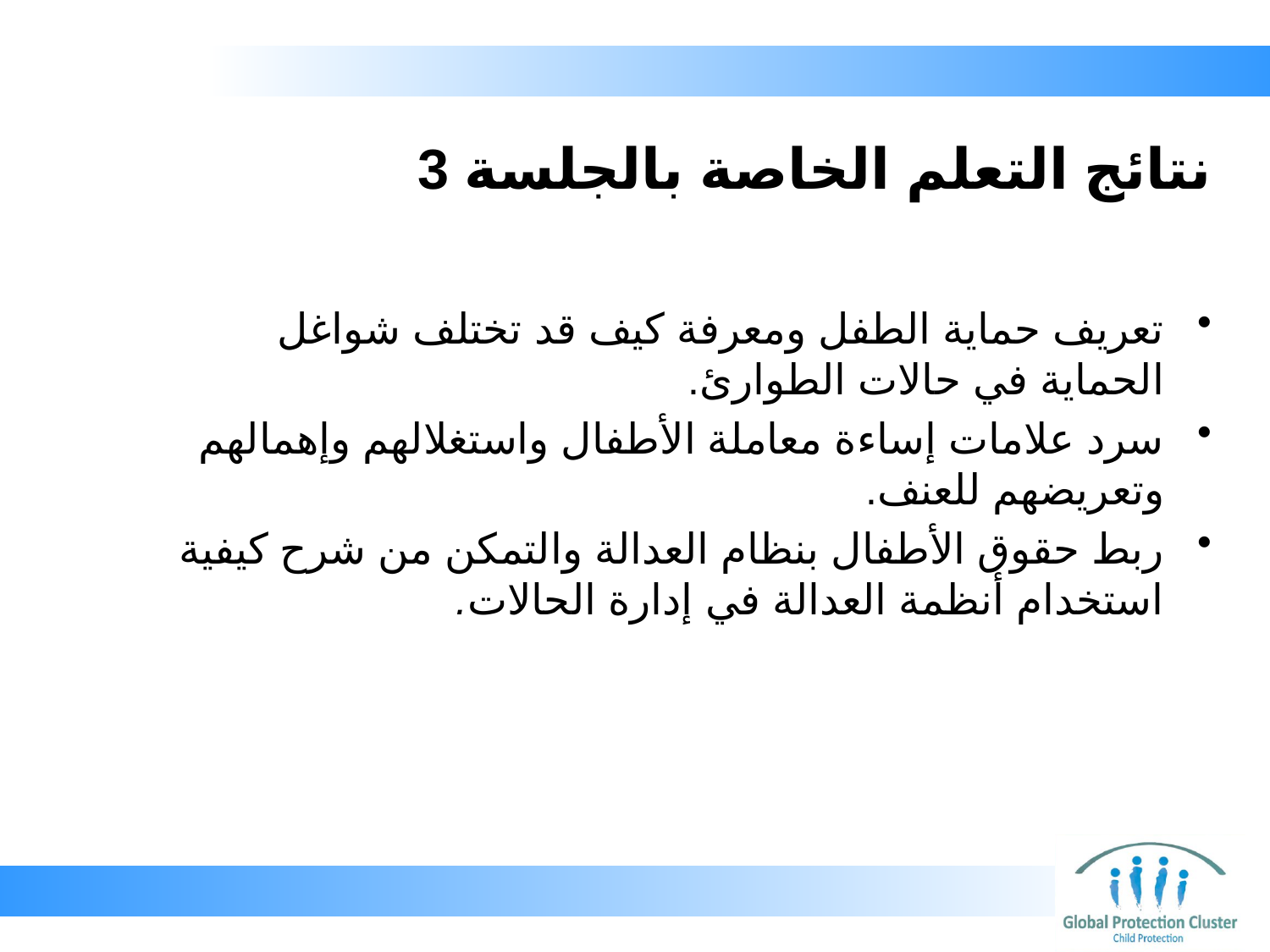

# نتائج التعلم الخاصة بالجلسة 3

تعريف حماية الطفل ومعرفة كيف قد تختلف شواغل الحماية في حالات الطوارئ.
سرد علامات إساءة معاملة الأطفال واستغلالهم وإهمالهم وتعريضهم للعنف.
ربط حقوق الأطفال بنظام العدالة والتمكن من شرح كيفية استخدام أنظمة العدالة في إدارة الحالات.